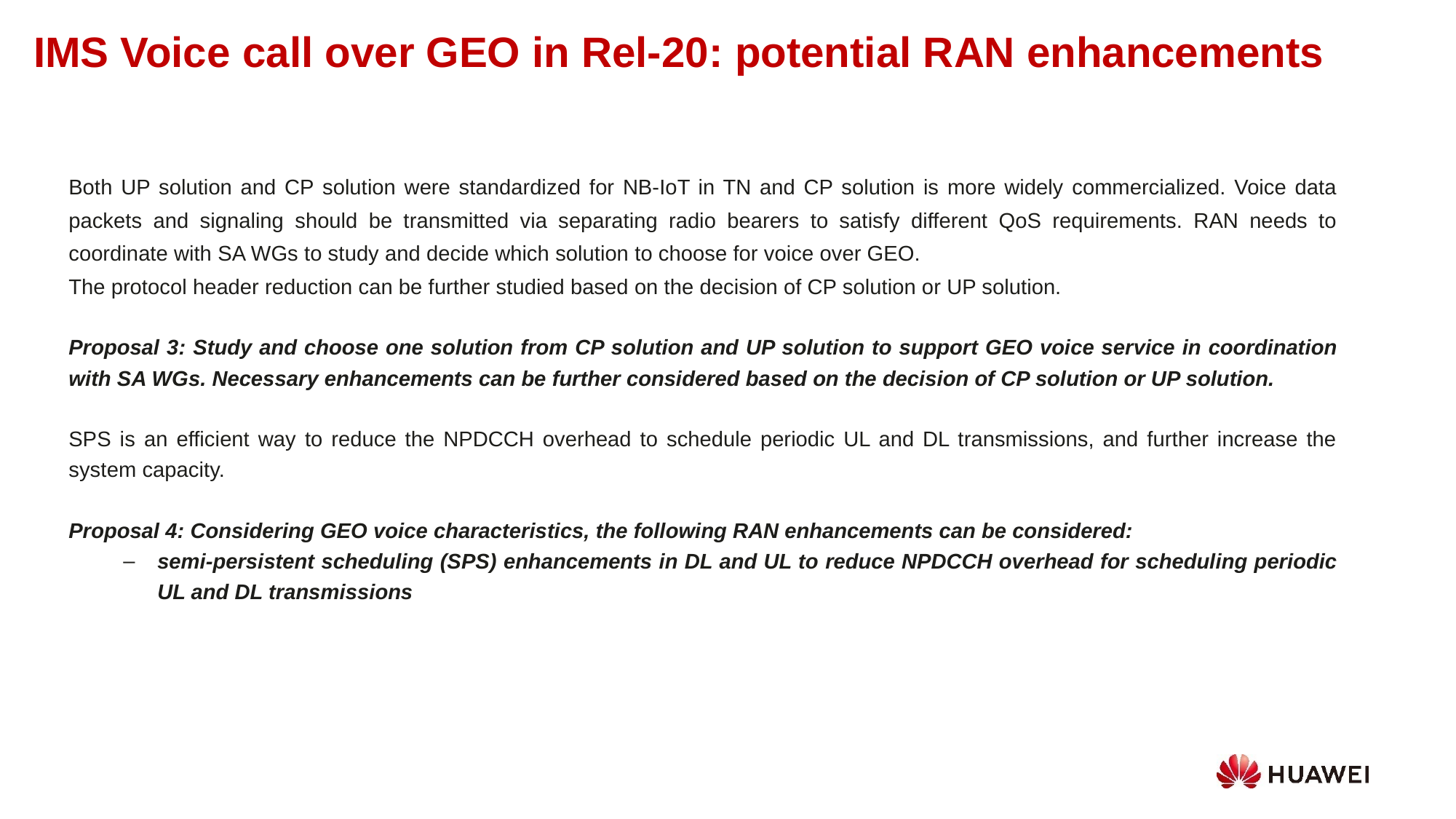

IMS Voice call over GEO in Rel-20: potential RAN enhancements
Both UP solution and CP solution were standardized for NB-IoT in TN and CP solution is more widely commercialized. Voice data packets and signaling should be transmitted via separating radio bearers to satisfy different QoS requirements. RAN needs to coordinate with SA WGs to study and decide which solution to choose for voice over GEO.
The protocol header reduction can be further studied based on the decision of CP solution or UP solution.

Proposal 3: Study and choose one solution from CP solution and UP solution to support GEO voice service in coordination with SA WGs. Necessary enhancements can be further considered based on the decision of CP solution or UP solution.

SPS is an efficient way to reduce the NPDCCH overhead to schedule periodic UL and DL transmissions, and further increase the system capacity.

Proposal 4: Considering GEO voice characteristics, the following RAN enhancements can be considered:
semi-persistent scheduling (SPS) enhancements in DL and UL to reduce NPDCCH overhead for scheduling periodic UL and DL transmissions